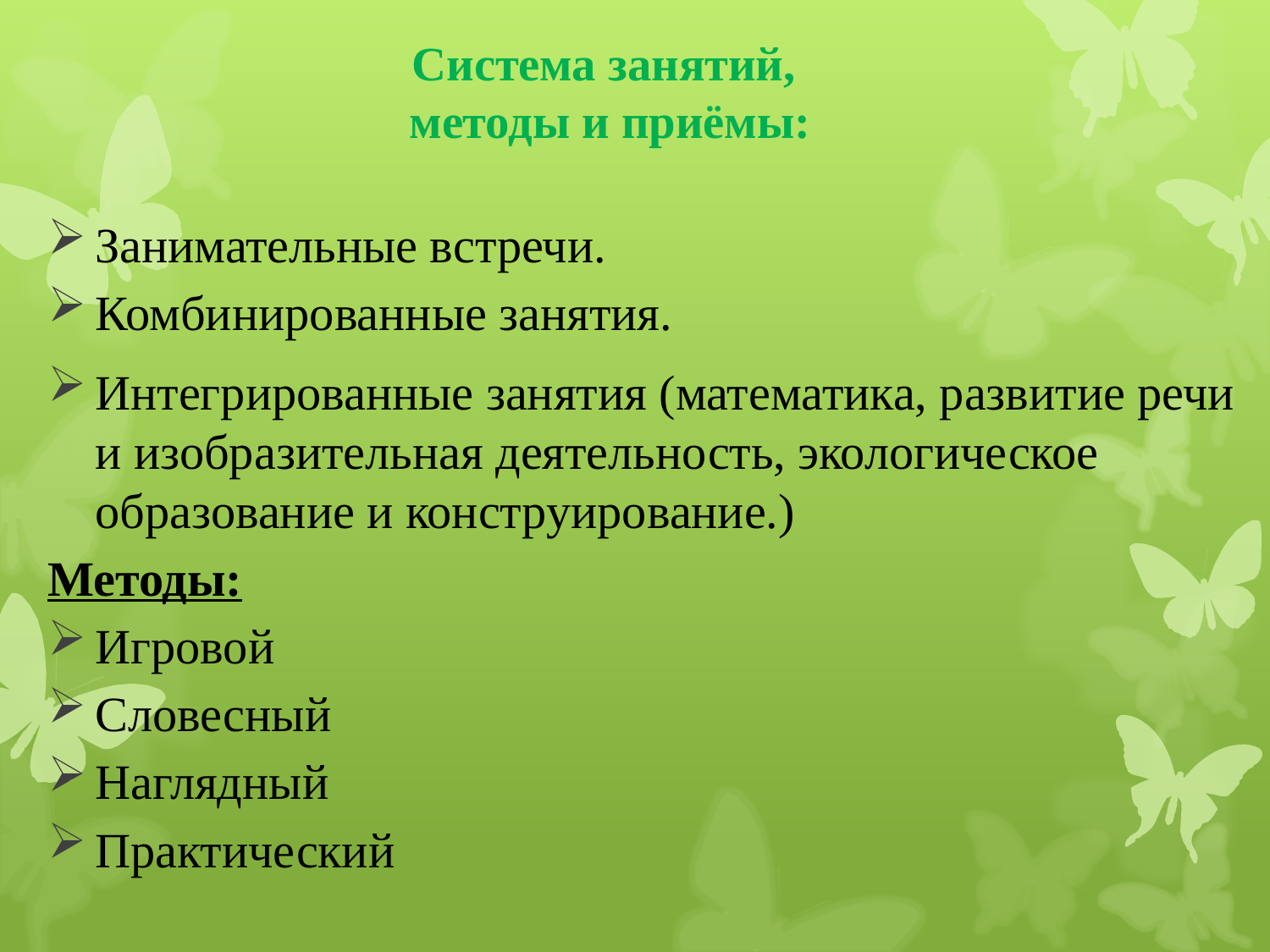

# Система занятий, методы и приёмы:
Занимательные встречи.
Комбинированные занятия.
Интегрированные занятия (математика, развитие речи и изобразительная деятельность, экологическое образование и конструирование.)
Методы:
Игровой
Словесный
Наглядный
Практический